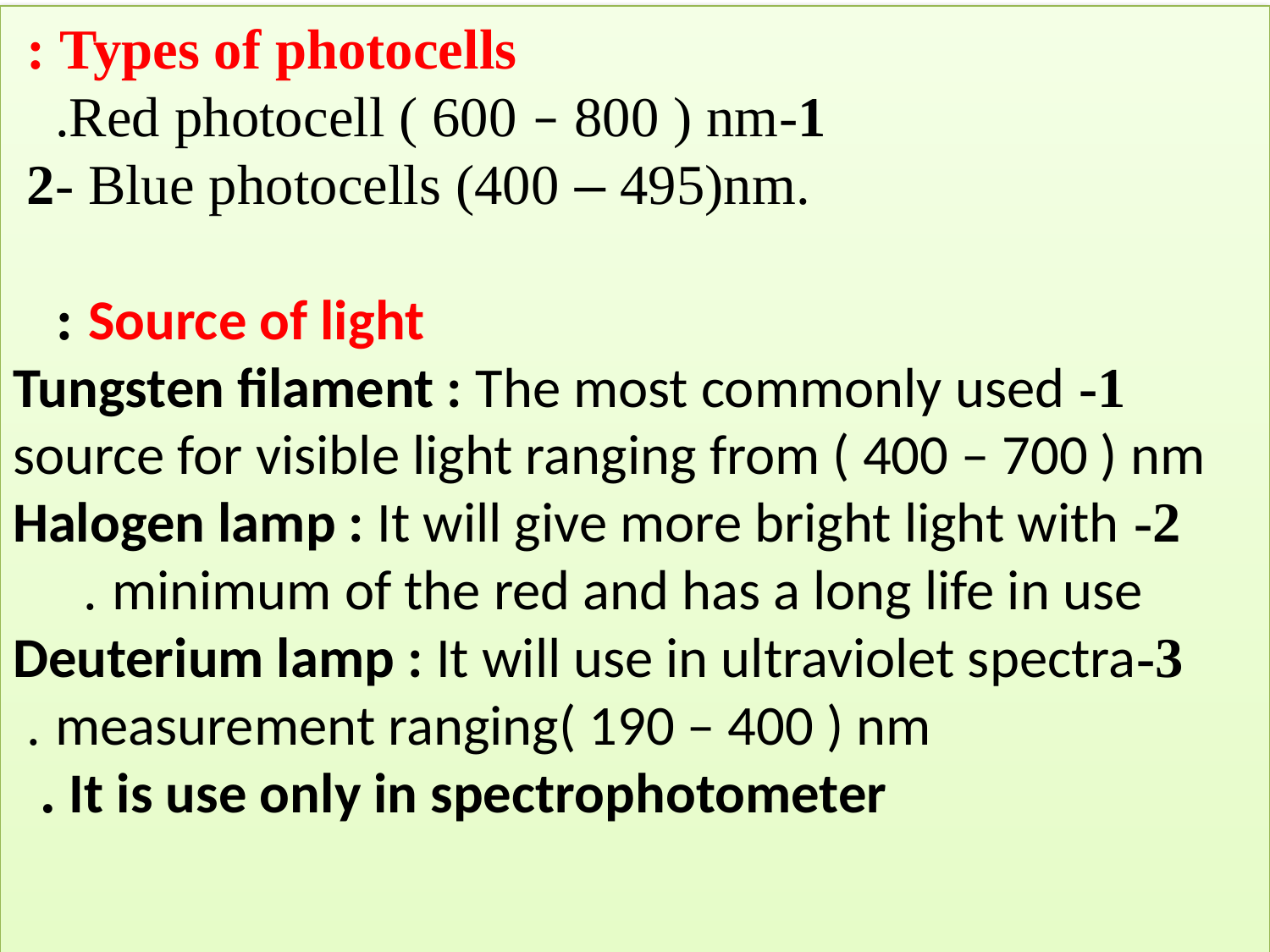

Types of photocells :
1-Red photocell ( 600 – 800 ) nm.
 2- Blue photocells (400 – 495)nm.

Source of light :
1- Tungsten filament : The most commonly used source for visible light ranging from ( 400 – 700 ) nm
 2- Halogen lamp : It will give more bright light with minimum of the red and has a long life in use .
3-Deuterium lamp : It will use in ultraviolet spectra measurement ranging( 190 – 400 ) nm .
          It is use only in spectrophotometer .